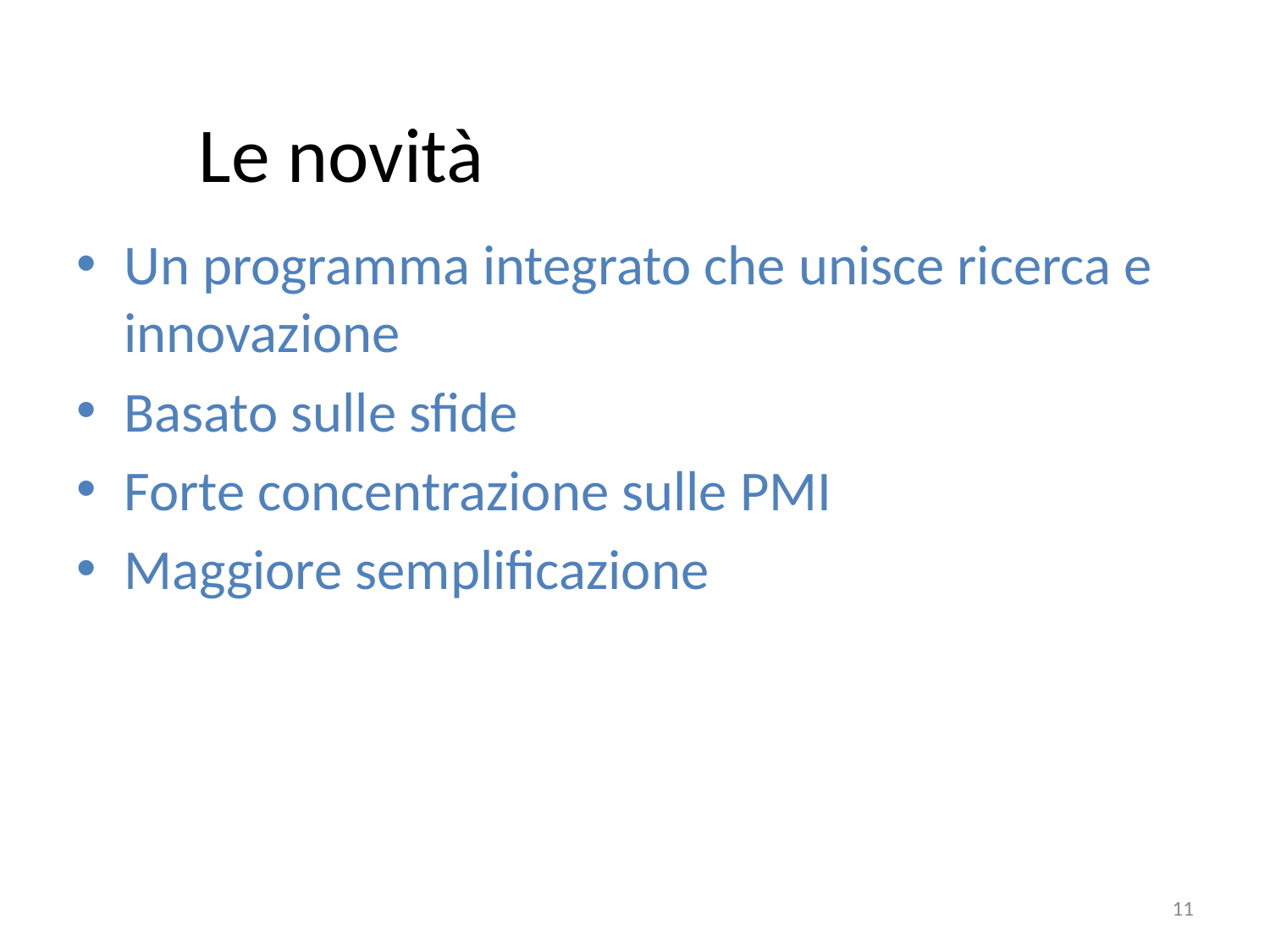

# Le novità
Un programma integrato che unisce ricerca e innovazione
Basato sulle sfide
Forte concentrazione sulle PMI
Maggiore semplificazione
11